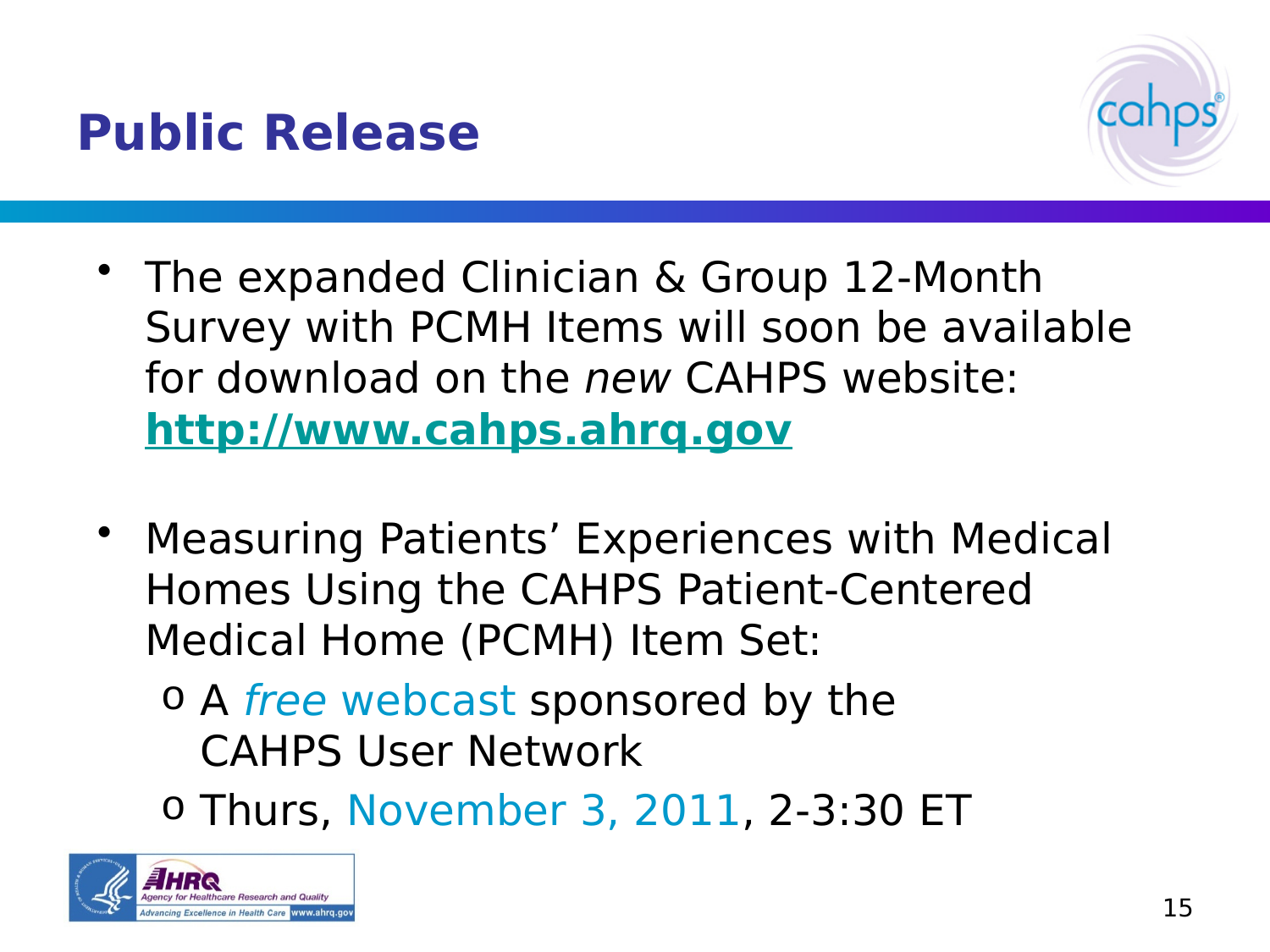

# Public Release
The expanded Clinician & Group 12-Month Survey with PCMH Items will soon be available for download on the new CAHPS website:  http://www.cahps.ahrq.gov
Measuring Patients’ Experiences with Medical Homes Using the CAHPS Patient-Centered Medical Home (PCMH) Item Set:
A free webcast sponsored by the
CAHPS User Network
Thurs, November 3, 2011, 2-3:30 ET

15